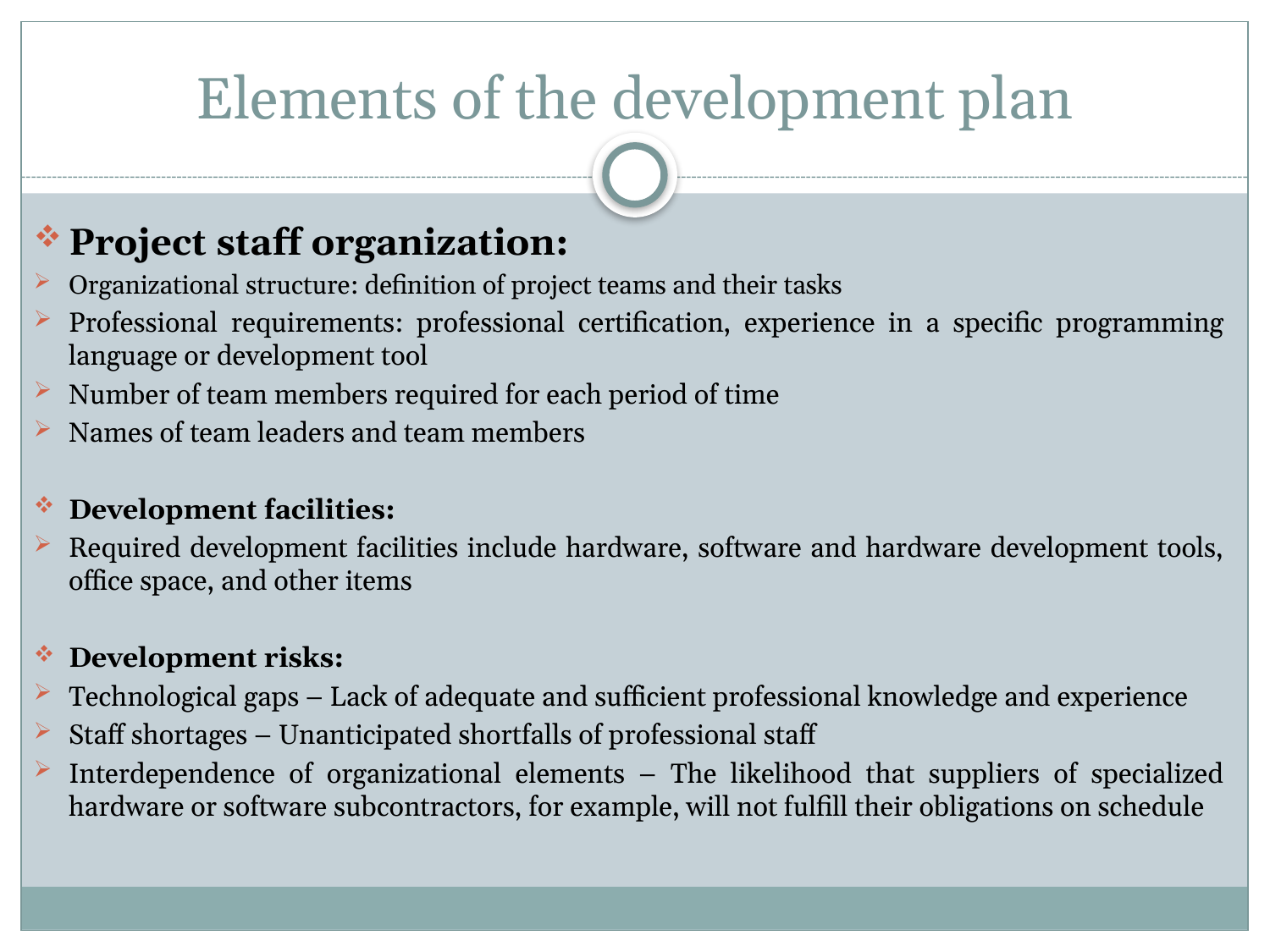

# Elements of the development plan
Project staff organization:
Organizational structure: definition of project teams and their tasks
Professional requirements: professional certification, experience in a specific programming language or development tool
Number of team members required for each period of time
Names of team leaders and team members

Development facilities:
Required development facilities include hardware, software and hardware development tools, office space, and other items

Development risks:
Technological gaps – Lack of adequate and sufficient professional knowledge and experience
Staff shortages – Unanticipated shortfalls of professional staff
Interdependence of organizational elements – The likelihood that suppliers of specialized hardware or software subcontractors, for example, will not fulfill their obligations on schedule